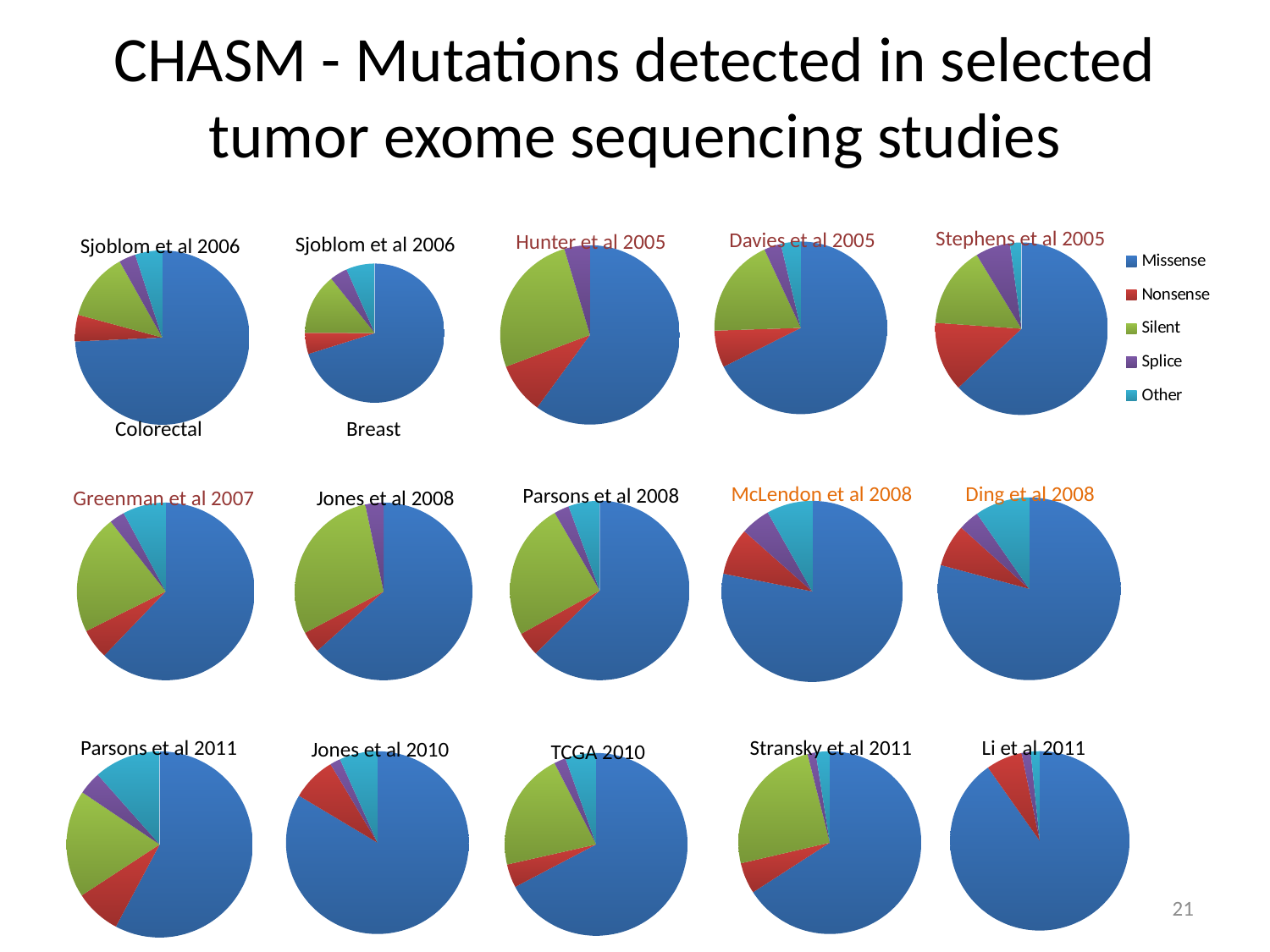

# CHASM - Mutations detected in selected tumor exome sequencing studies

### Chart

| Category |  |
|---|---|
| Missense | 58.0 |
| Nonsense | 12.0 |
| Silent | 14.0 |
| Splice | 6.0 |
| Other | 2.0 |
Stephens et al 2005
Davies et al 2005
Hunter et al 2005
Sjoblom et al 2006
Sjoblom et al 2006

### Chart

| Category |  |
|---|---|

### Chart

| Category |  |
|---|---|

### Chart

| Category |  |
|---|---|

### Chart

| Category |  |
|---|---|
Colorectal
Breast
McLendon et al 2008
Ding et al 2008
Parsons et al 2008
Greenman et al 2007
Jones et al 2008

### Chart

| Category |  |
|---|---|

### Chart

| Category |  |
|---|---|

### Chart

| Category |  |
|---|---|

### Chart

| Category |  |
|---|---|

### Chart

| Category |  |
|---|---|
Parsons et al 2011
Stransky et al 2011
Li et al 2011
Jones et al 2010
TCGA 2010

### Chart

| Category |  |
|---|---|

### Chart

| Category |  |
|---|---|

### Chart

| Category |  |
|---|---|

### Chart

| Category |  |
|---|---|

### Chart

| Category |  |
|---|---|
21